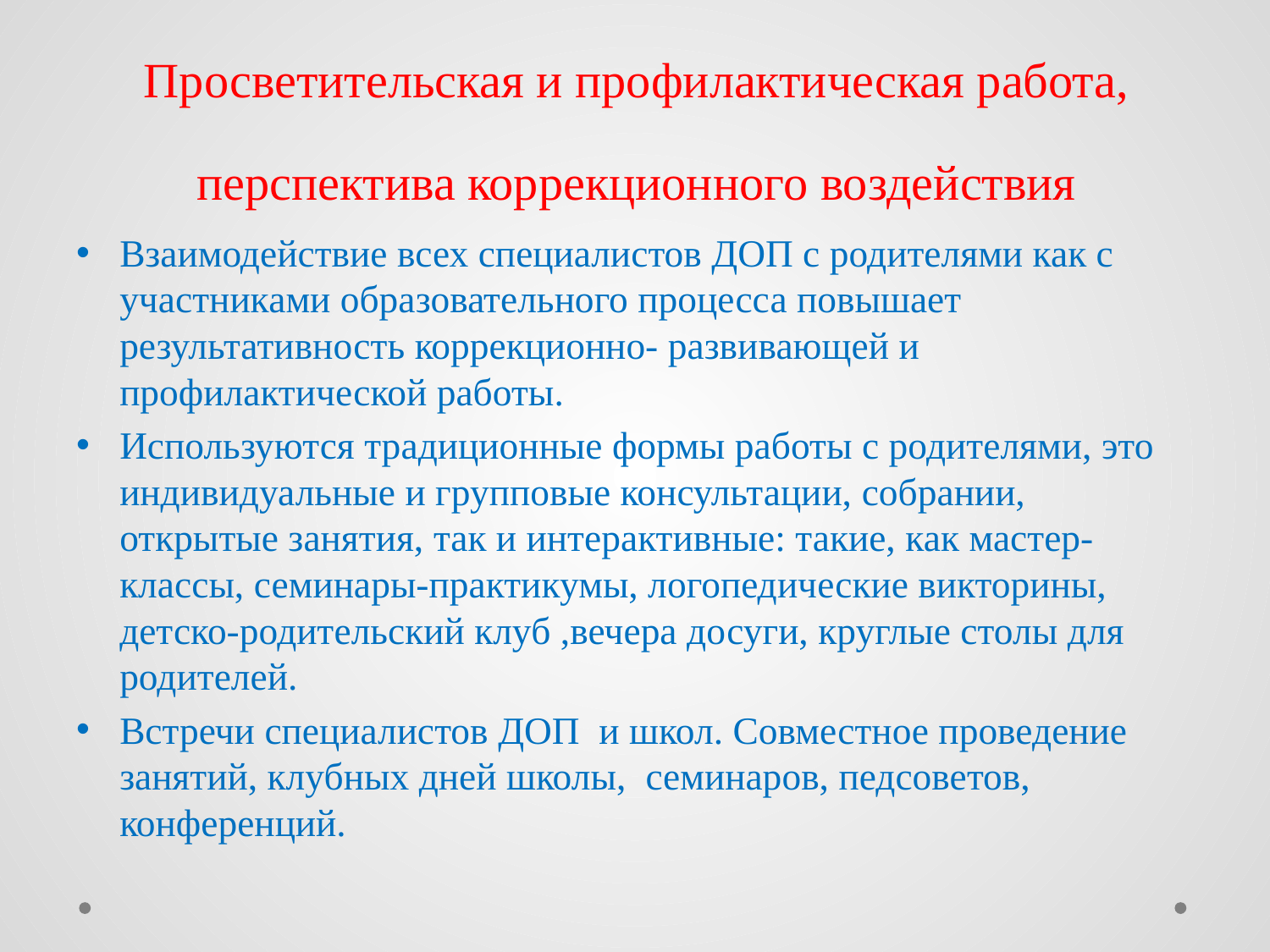

# Просветительская и профилактическая работа, перспектива коррекционного воздействия
Взаимодействие всех специалистов ДОП с родителями как с участниками образовательного процесса повышает результативность коррекционно- развивающей и профилактической работы.
Используются традиционные формы работы с родителями, это индивидуальные и групповые консультации, собрании, открытые занятия, так и интерактивные: такие, как мастер-классы, семинары-практикумы, логопедические викторины, детско-родительский клуб ,вечера досуги, круглые столы для родителей.
Встречи специалистов ДОП  и школ. Совместное проведение занятий, клубных дней школы,  семинаров, педсоветов, конференций.